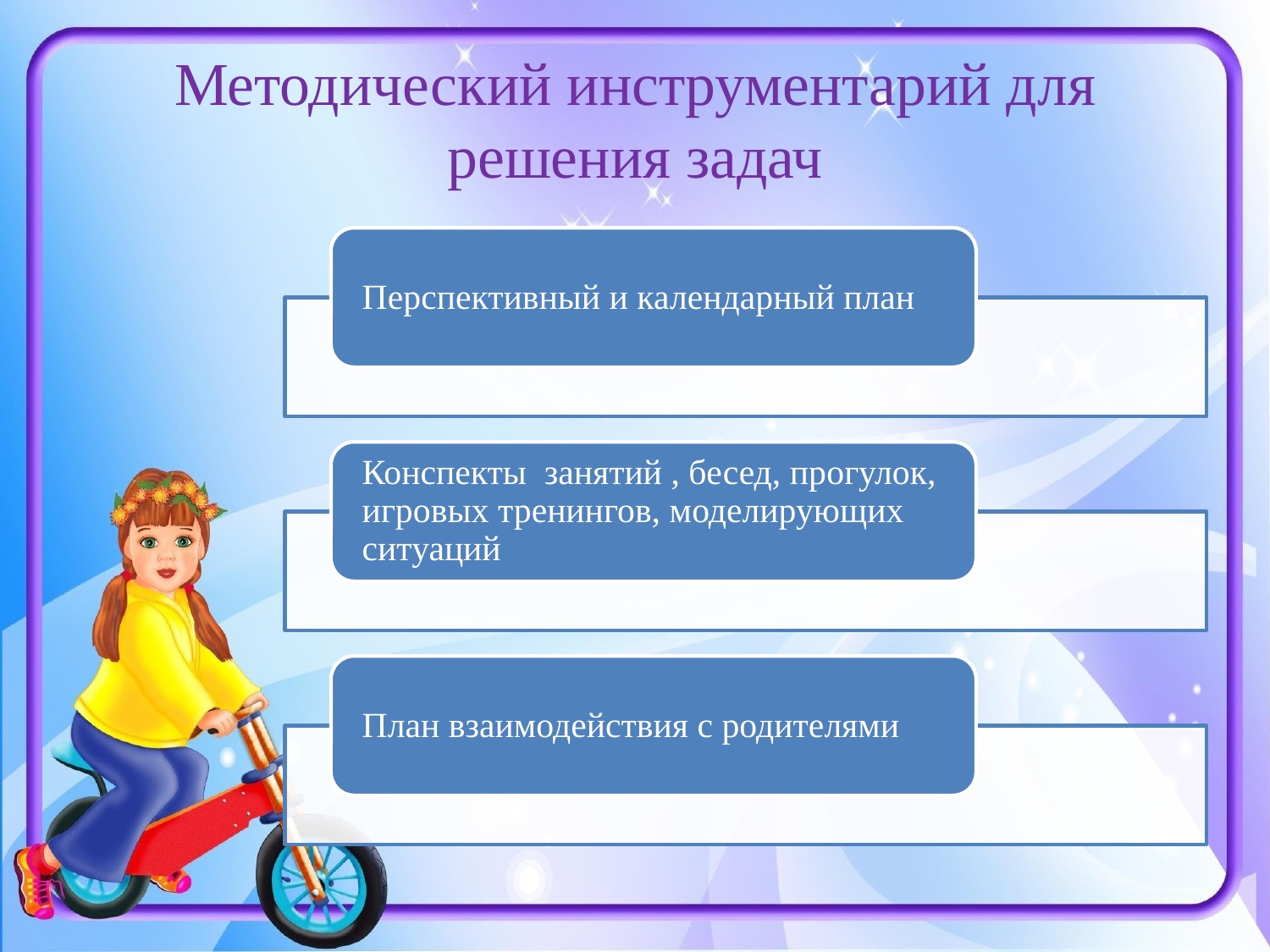

# Методический инструментарий для решения задач
Перспективный и календарный план
Конспекты  занятий , бесед, прогулок, игровых тренингов, моделирующих ситуаций
План взаимодействия с родителями